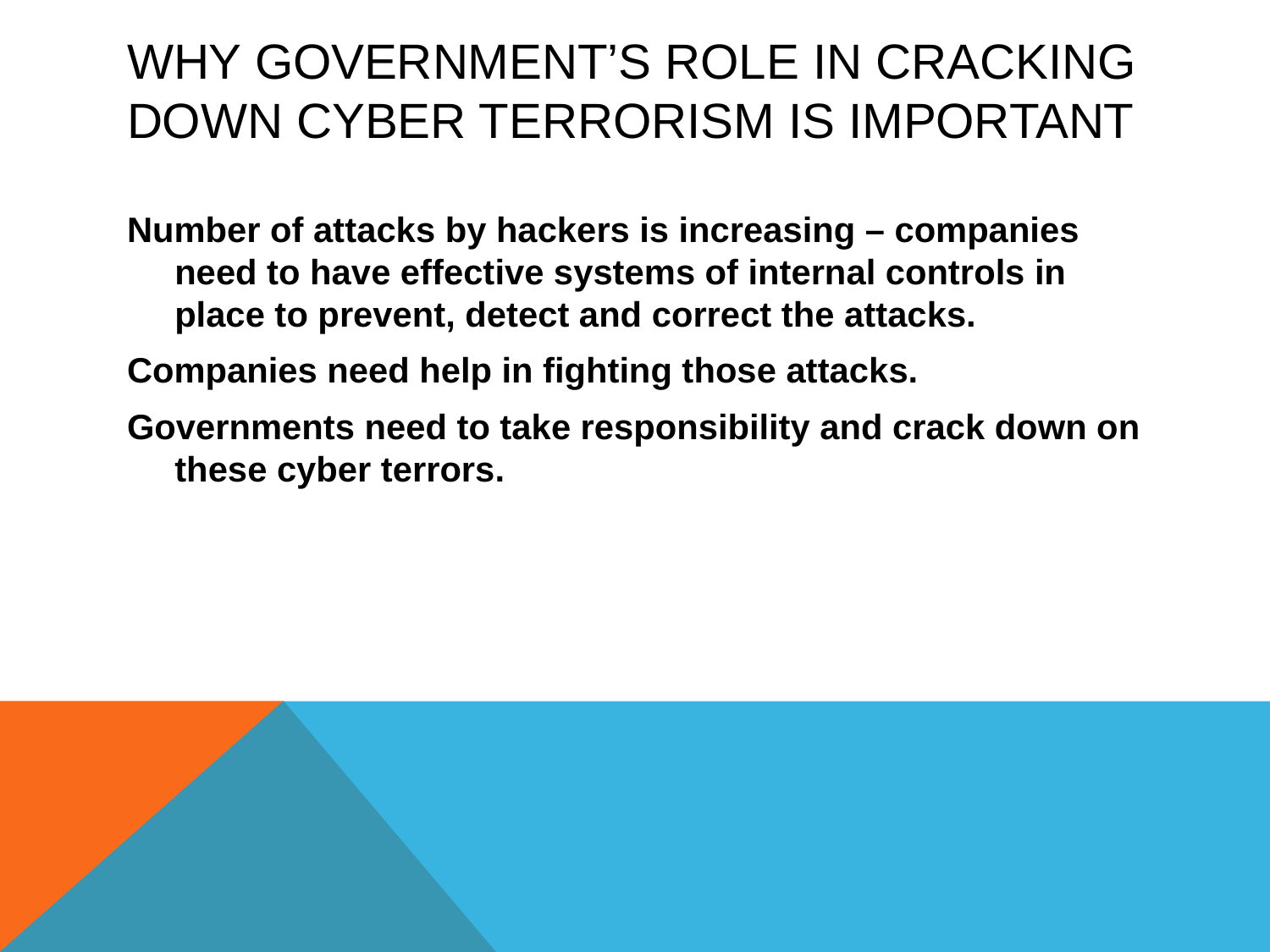

# Why government’s role in cracking down cyber terrorism is important

Number of attacks by hackers is increasing – companies need to have effective systems of internal controls in place to prevent, detect and correct the attacks.
Companies need help in fighting those attacks.
Governments need to take responsibility and crack down on these cyber terrors.